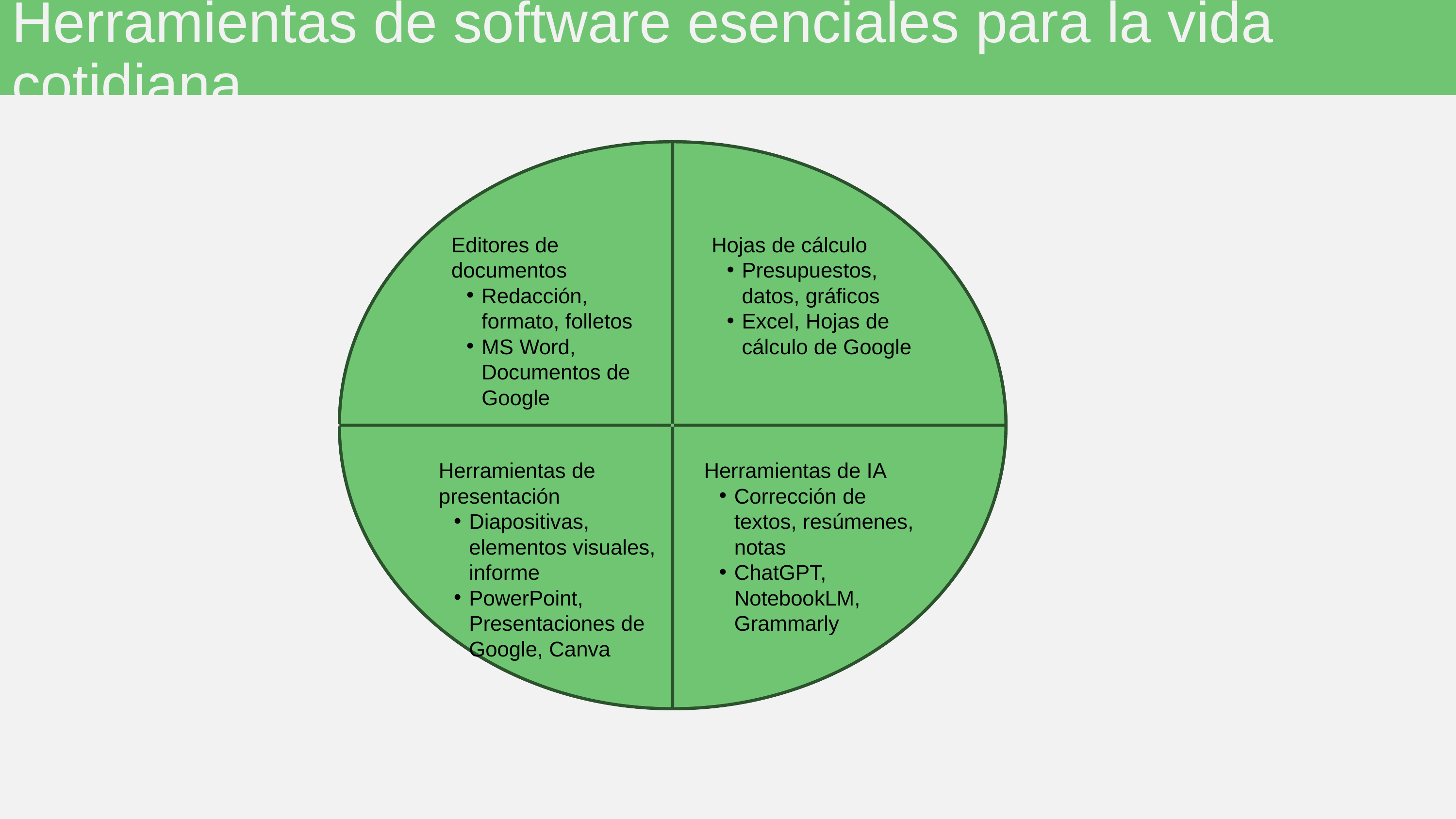

Herramientas de software esenciales para la vida cotidiana

Editores de documentos
Redacción, formato, folletos
MS Word, Documentos de Google
Hojas de cálculo
Presupuestos, datos, gráficos
Excel, Hojas de cálculo de Google
Herramientas de IA
Corrección de textos, resúmenes, notas
ChatGPT, NotebookLM, Grammarly
Herramientas de presentación
Diapositivas, elementos visuales, informe
PowerPoint, Presentaciones de Google, Canva